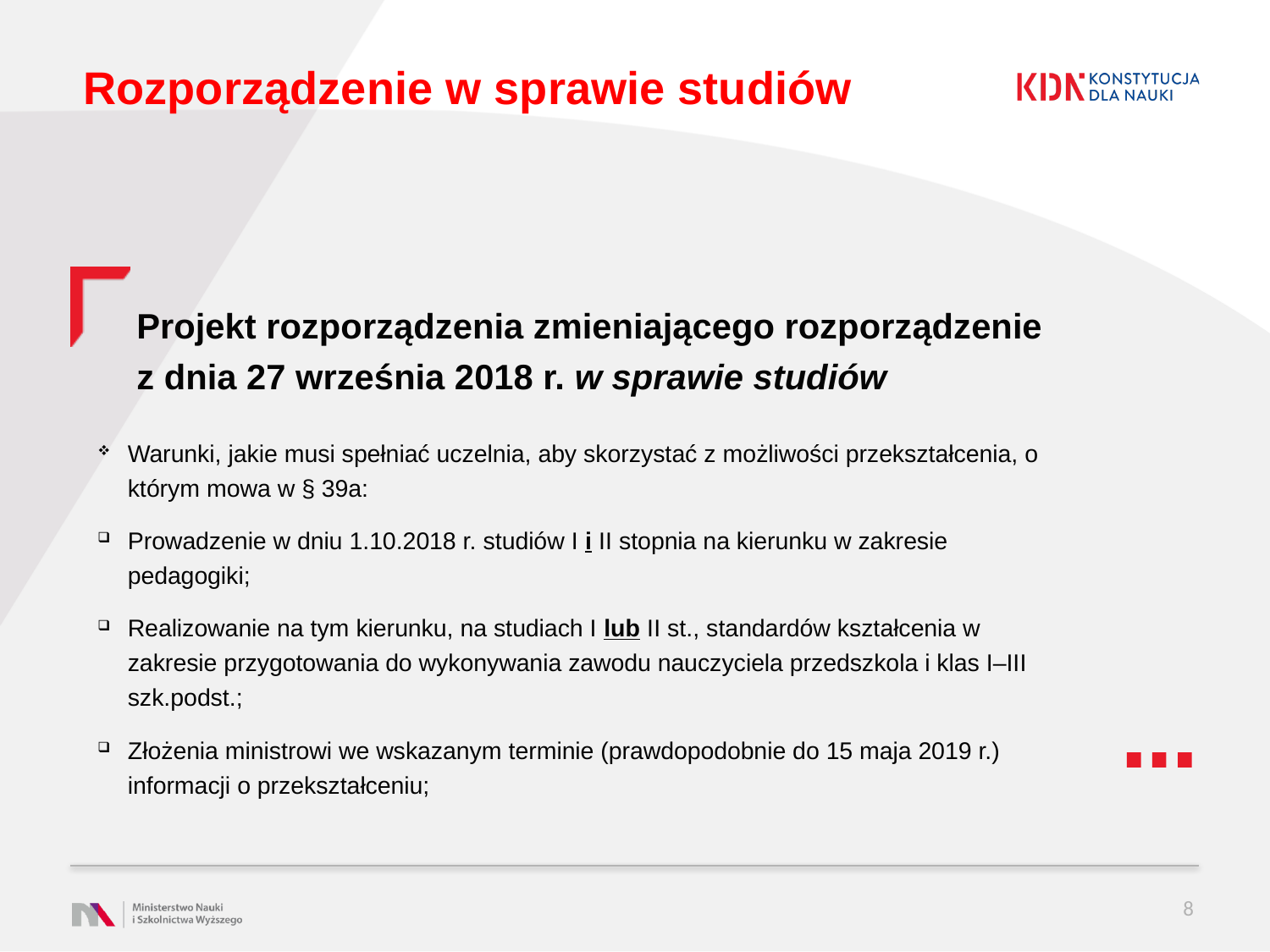

# Rozporządzenie w sprawie studiów
Projekt rozporządzenia zmieniającego rozporządzenie z dnia 27 września 2018 r. w sprawie studiów
Warunki, jakie musi spełniać uczelnia, aby skorzystać z możliwości przekształcenia, o którym mowa w § 39a:
Prowadzenie w dniu 1.10.2018 r. studiów I i II stopnia na kierunku w zakresie pedagogiki;
Realizowanie na tym kierunku, na studiach I lub II st., standardów kształcenia w zakresie przygotowania do wykonywania zawodu nauczyciela przedszkola i klas I–III szk.podst.;
Złożenia ministrowi we wskazanym terminie (prawdopodobnie do 15 maja 2019 r.) informacji o przekształceniu;

8